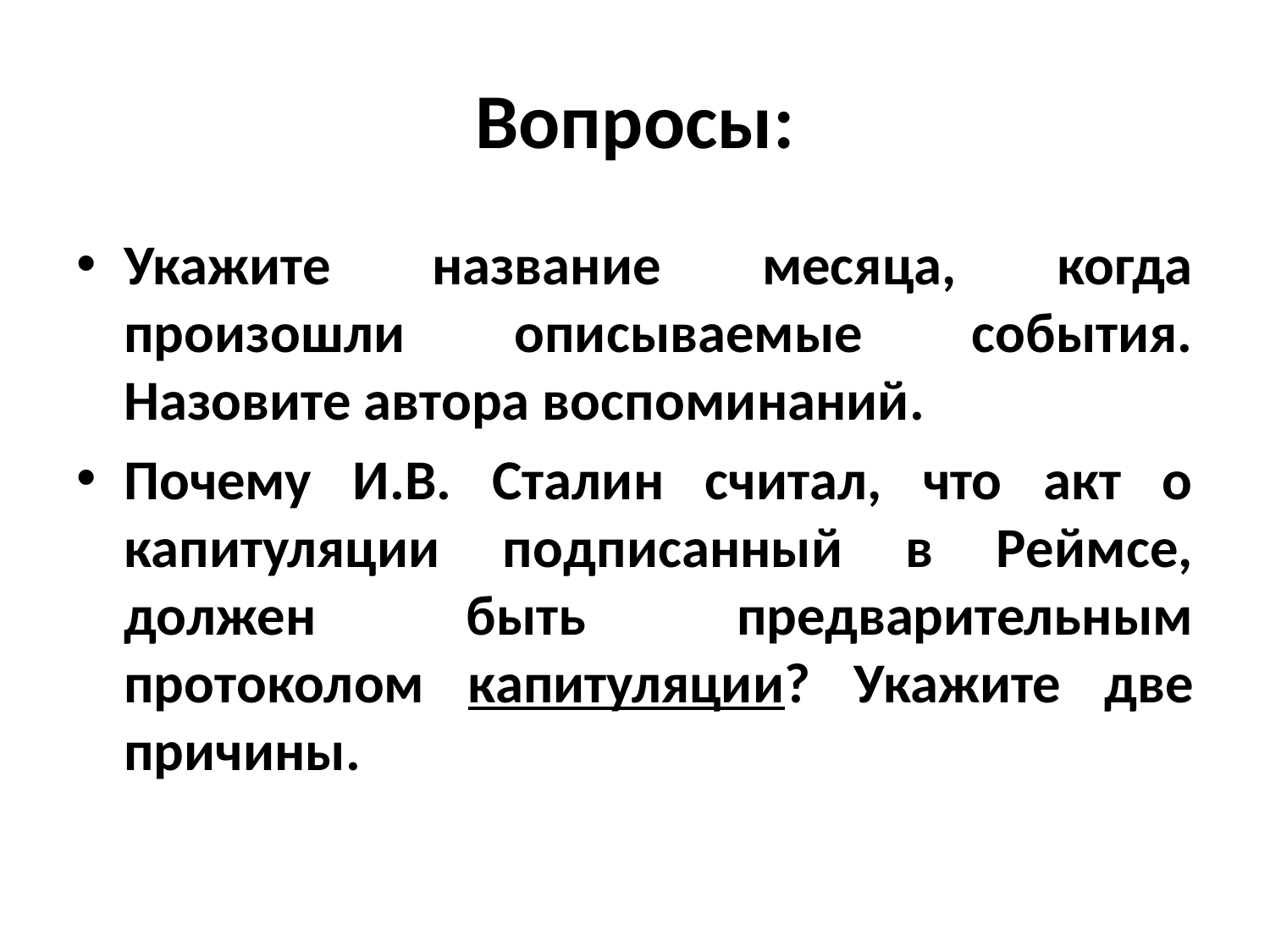

# Вопросы:
Укажите название месяца, когда произошли описываемые события. Назовите автора воспоминаний.
Почему И.В. Сталин считал, что акт о капитуляции подписанный в Реймсе, должен быть предварительным протоколом капитуляции? Укажите две причины.